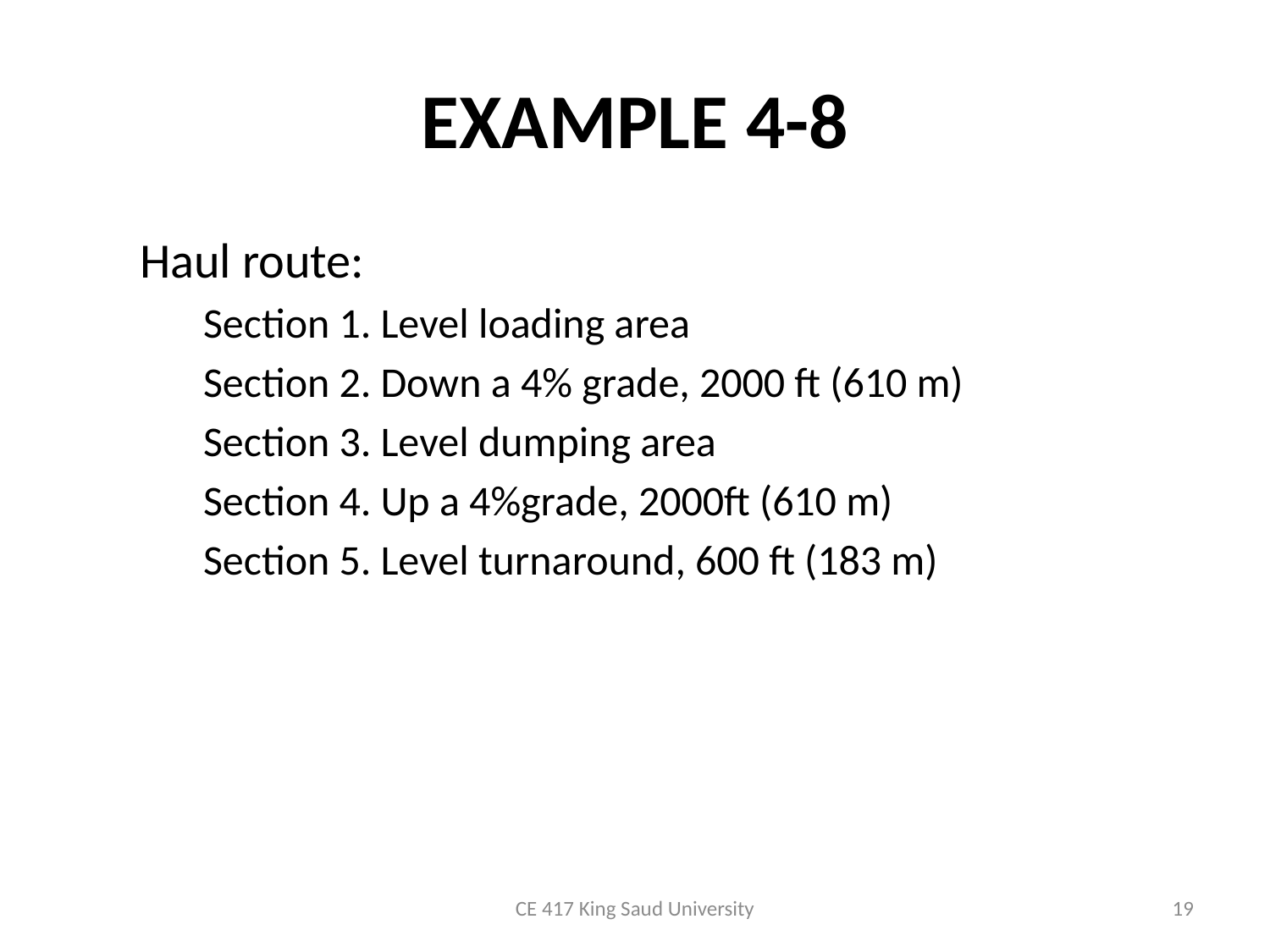

# EXAMPLE 4-8
Haul route:
Section 1. Level loading area
Section 2. Down a 4% grade, 2000 ft (610 m)
Section 3. Level dumping area
Section 4. Up a 4%grade, 2000ft (610 m)
Section 5. Level turnaround, 600 ft (183 m)
CE 417 King Saud University
19